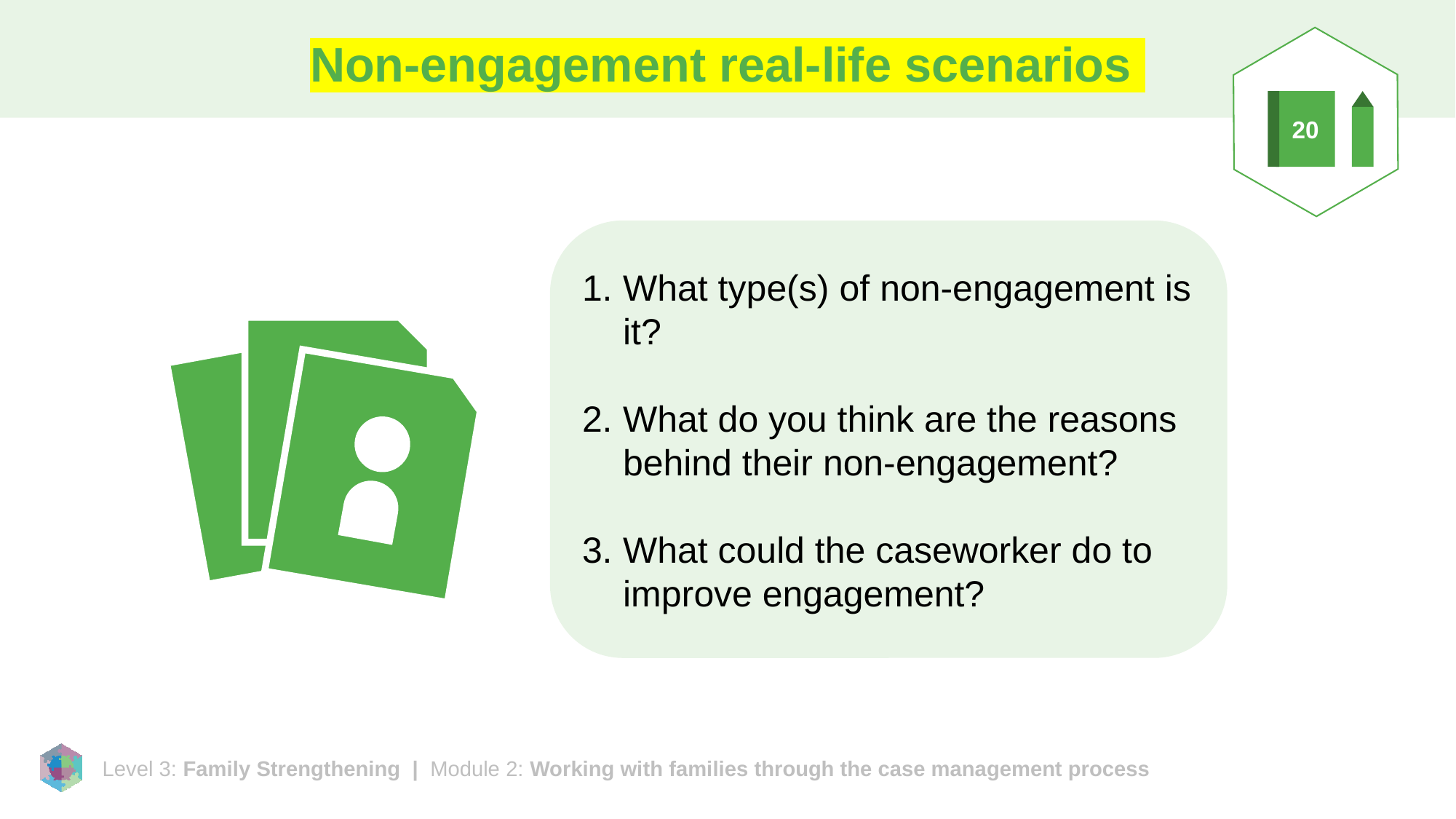

# Non-engagement real-life scenarios

20

What type(s) of non-engagement is it?

What do you think are the reasons behind their non-engagement?

What could the caseworker do to improve engagement?